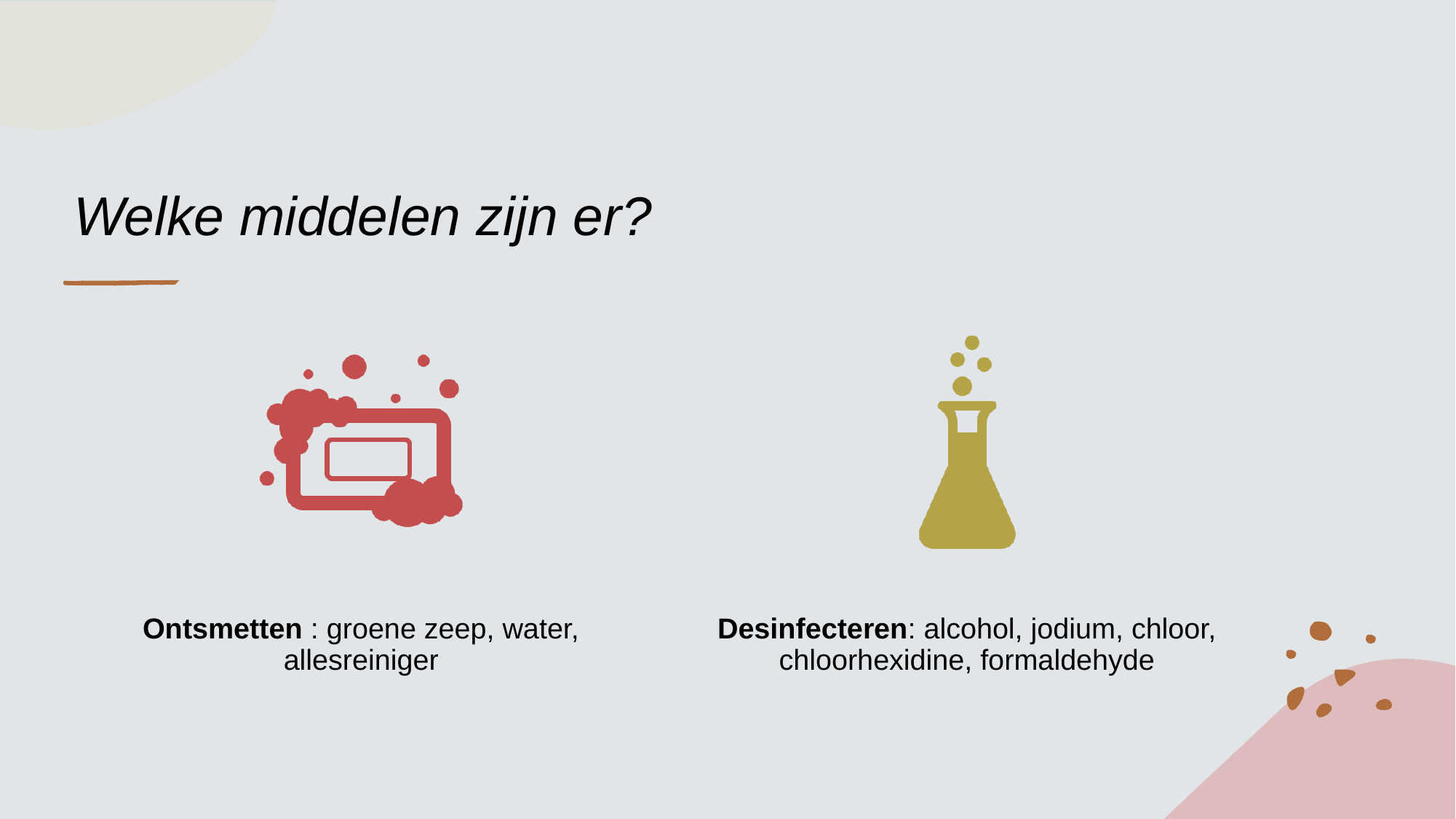

# Welke middelen zijn er?

Ontsmetten : groene zeep, water, allesreiniger
Desinfecteren: alcohol, jodium, chloor, chloorhexidine, formaldehyde